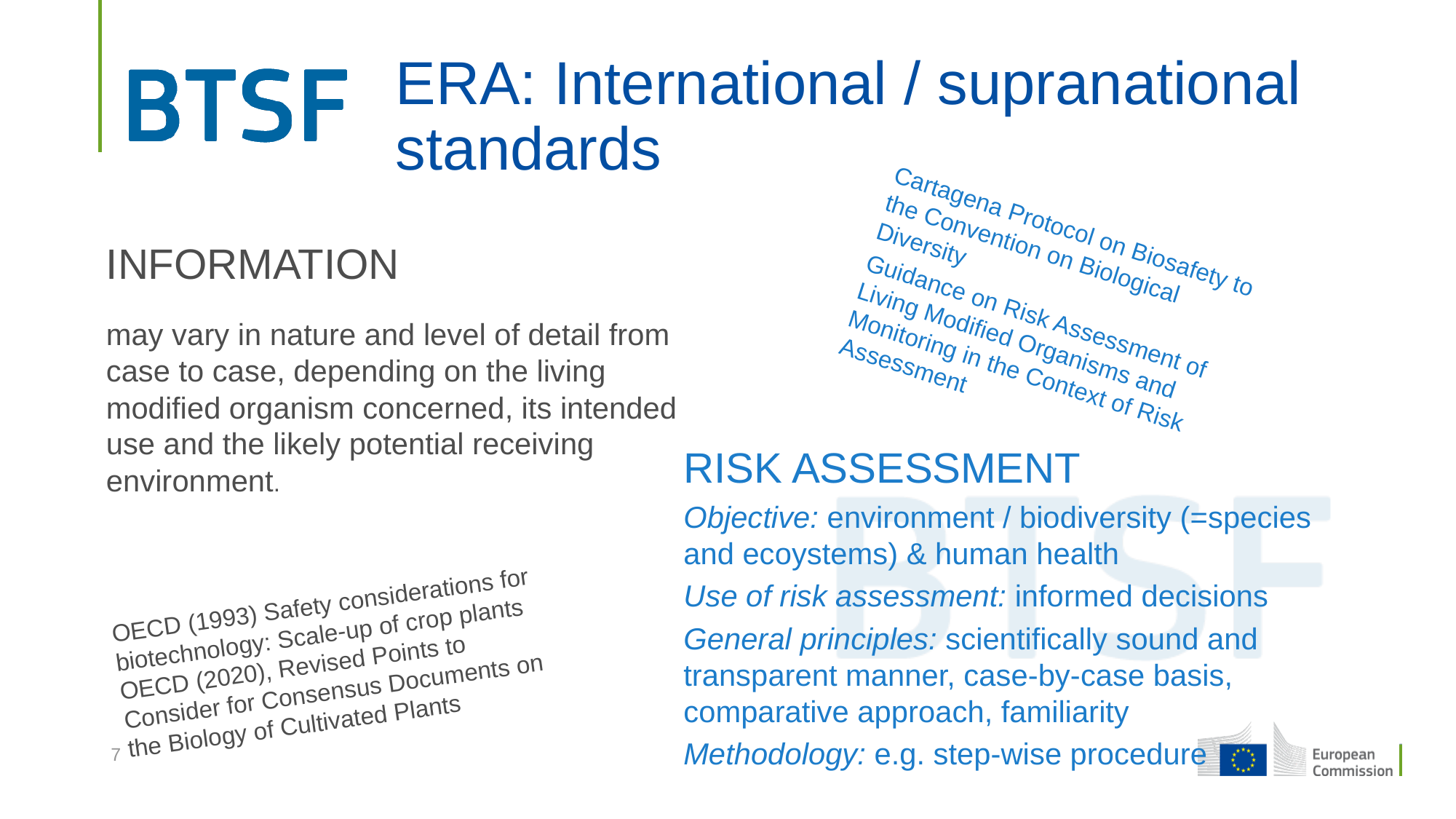

# ERA: International / supranational standards
Cartagena Protocol on Biosafety to the Convention on Biological Diversity
Guidance on Risk Assessment of Living Modified Organisms and Monitoring in the Context of Risk Assessment
INFORMATION
may vary in nature and level of detail from case to case, depending on the living modified organism concerned, its intended use and the likely potential receiving environment.
RISK ASSESSMENT
Objective: environment / biodiversity (=species and ecoystems) & human health
Use of risk assessment: informed decisions
General principles: scientifically sound and transparent manner, case-by-case basis, comparative approach, familiarity
Methodology: e.g. step-wise procedure
OECD (1993) Safety considerations for biotechnology: Scale-up of crop plants
OECD (2020), Revised Points to Consider for Consensus Documents on the Biology of Cultivated Plants
7